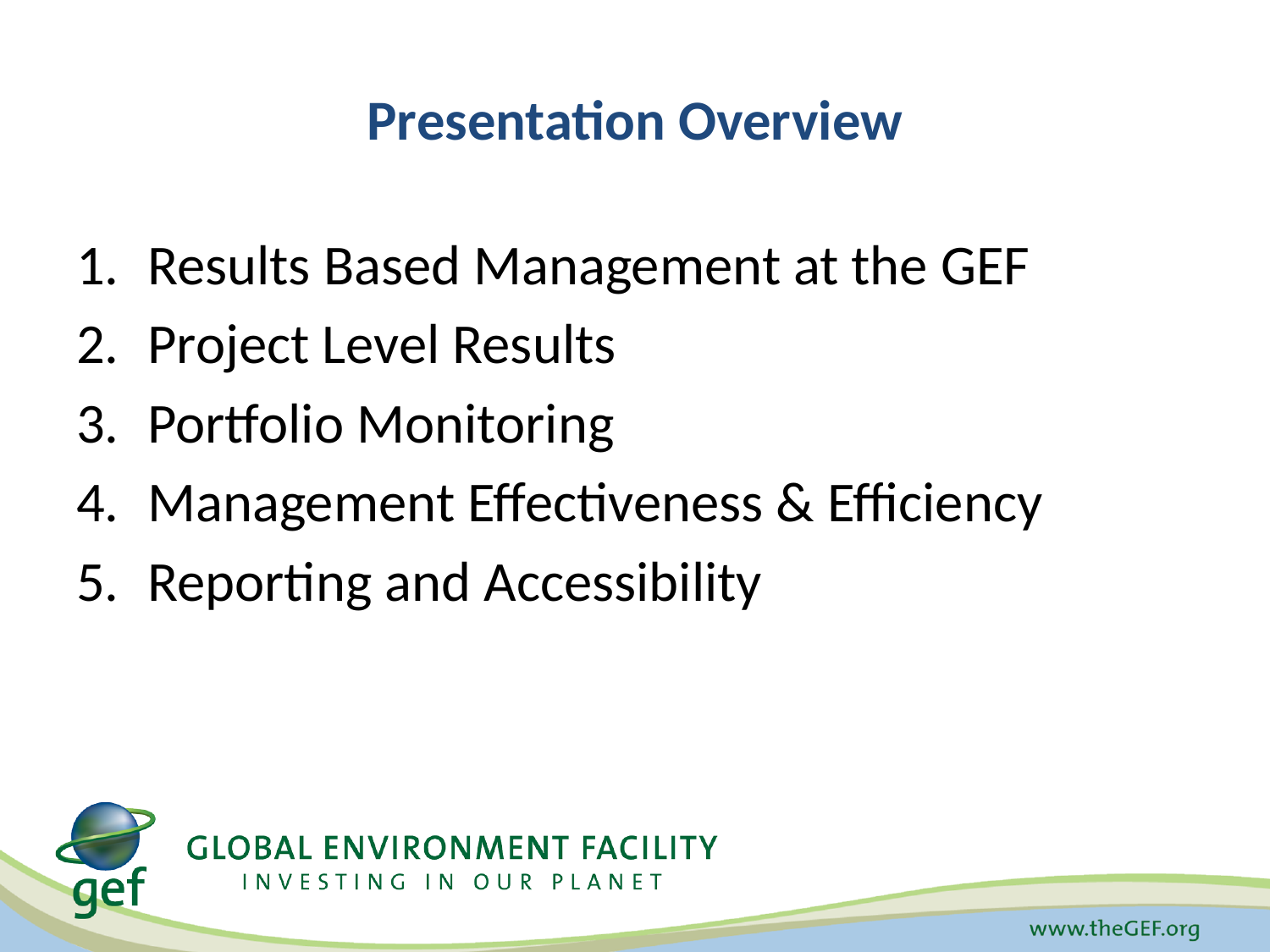

# Presentation Overview
Results Based Management at the GEF
Project Level Results
Portfolio Monitoring
Management Effectiveness & Efficiency
Reporting and Accessibility